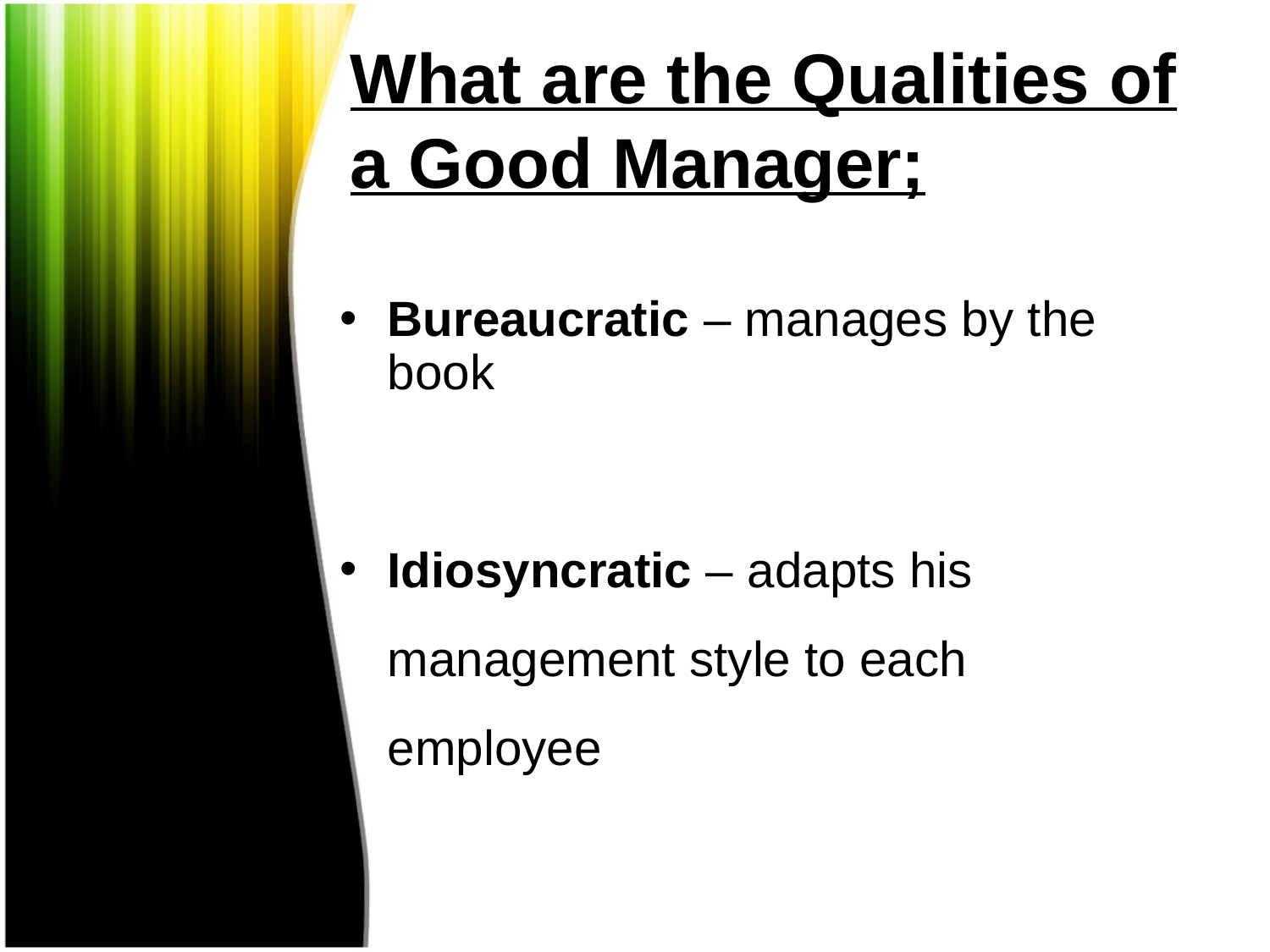

# What are the Qualities of a Good Manager;

Bureaucratic – manages by the book

Idiosyncratic – adapts his management style to each employee